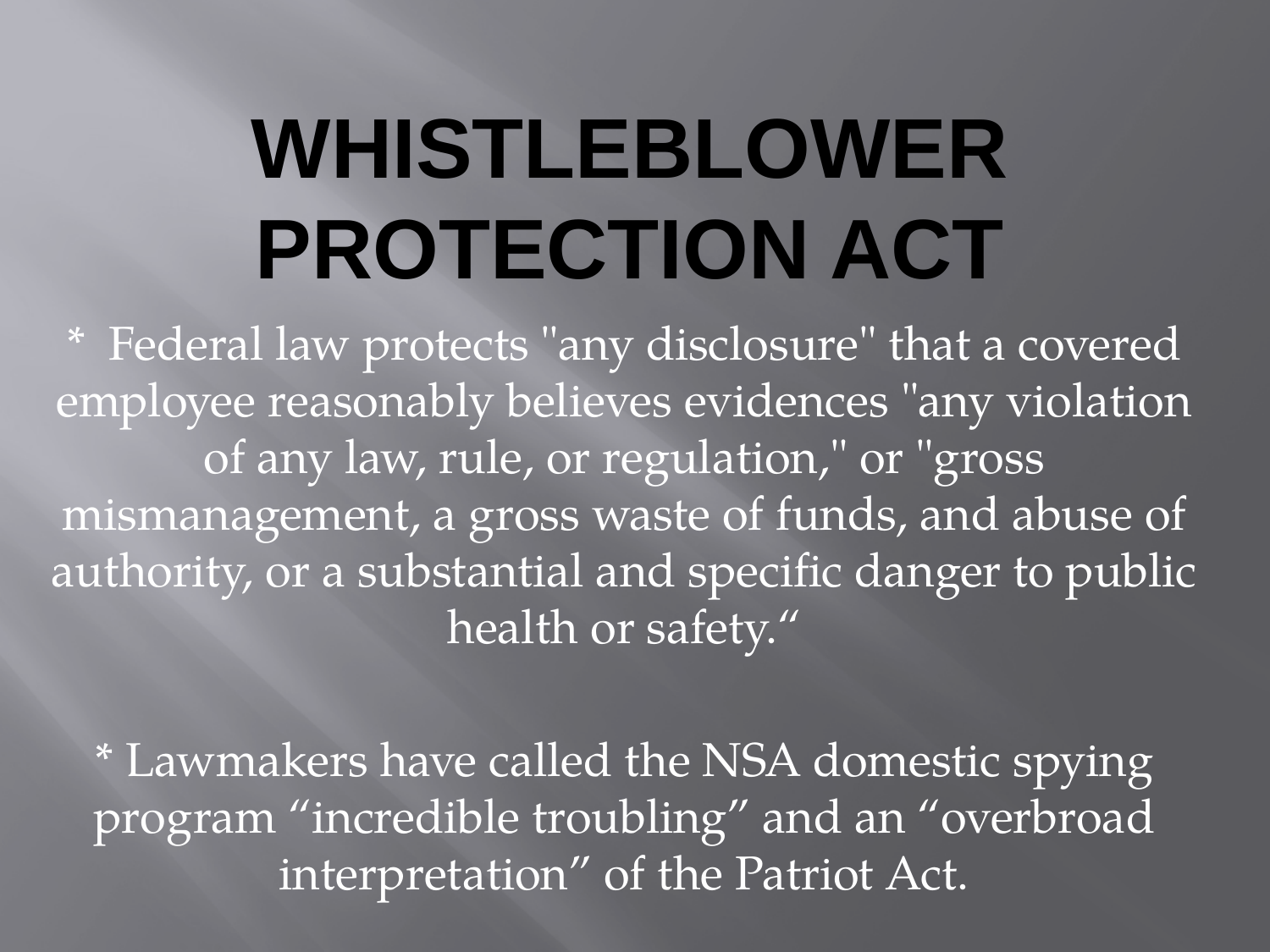

# Whistleblower Protection act
*  Federal law protects "any disclosure" that a covered employee reasonably believes evidences "any violation of any law, rule, or regulation," or "gross mismanagement, a gross waste of funds, and abuse of authority, or a substantial and specific danger to public health or safety.“

* Lawmakers have called the NSA domestic spying program “incredible troubling” and an “overbroad interpretation” of the Patriot Act.